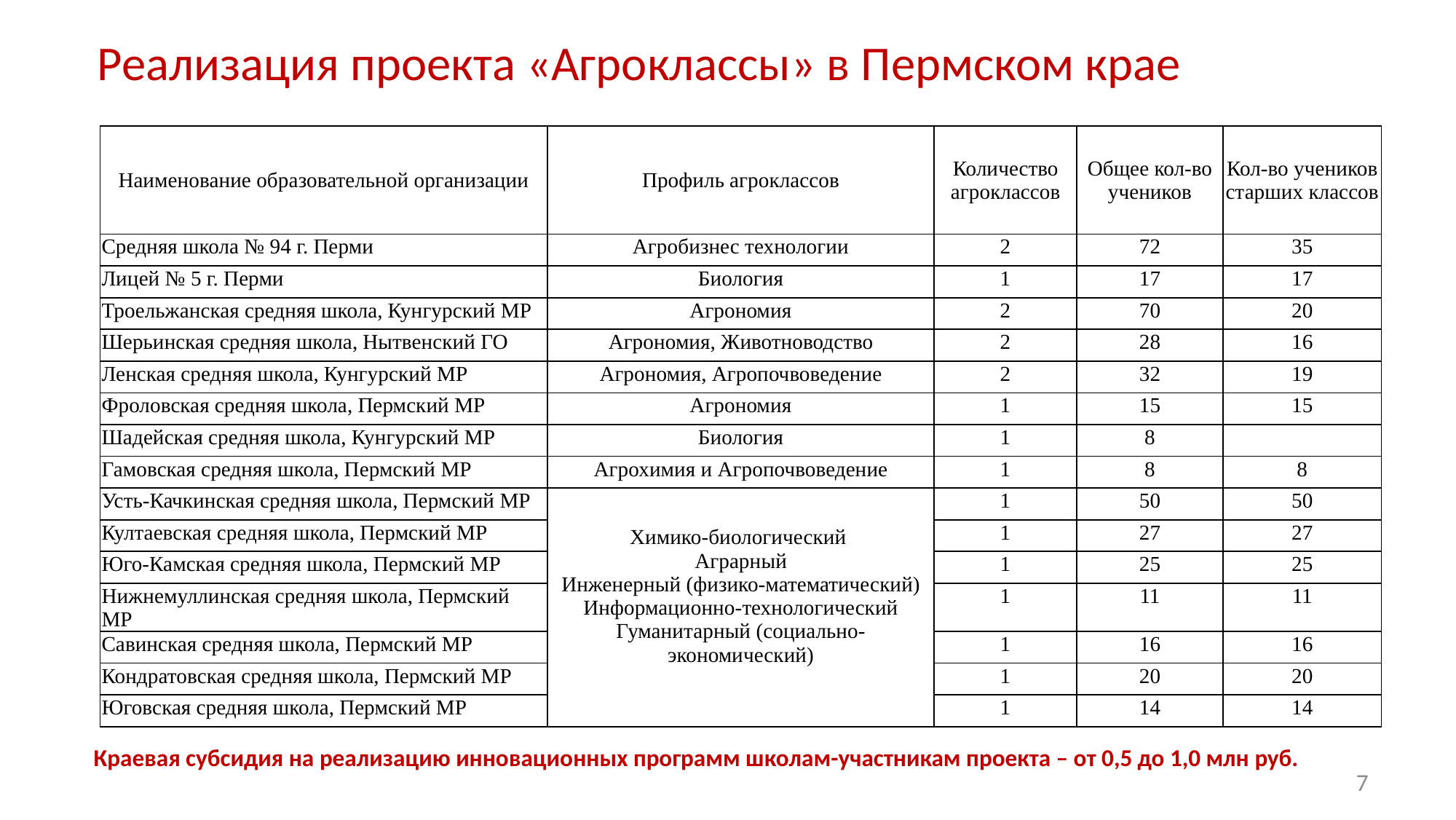

# Реализация проекта «Агроклассы» в Пермском крае
| Наименование образовательной организации | Профиль агроклассов | Количество агроклассов | Общее кол-во учеников | Кол-во учеников старших классов |
| --- | --- | --- | --- | --- |
| Средняя школа № 94 г. Перми | Агробизнес технологии | 2 | 72 | 35 |
| Лицей № 5 г. Перми | Биология | 1 | 17 | 17 |
| Троельжанская средняя школа, Кунгурский МР | Агрономия | 2 | 70 | 20 |
| Шерьинская средняя школа, Нытвенский ГО | Агрономия, Животноводство | 2 | 28 | 16 |
| Ленская средняя школа, Кунгурский МР | Агрономия, Агропочвоведение | 2 | 32 | 19 |
| Фроловская средняя школа, Пермский МР | Агрономия | 1 | 15 | 15 |
| Шадейская средняя школа, Кунгурский МР | Биология | 1 | 8 |  |
| Гамовская средняя школа, Пермский МР | Агрохимия и Агропочвоведение | 1 | 8 | 8 |
| Усть-Качкинская средняя школа, Пермский МР | Химико-биологический Аграрный Инженерный (физико-математический) Информационно-технологический Гуманитарный (социально-экономический) | 1 | 50 | 50 |
| Култаевская средняя школа, Пермский МР |  | 1 | 27 | 27 |
| Юго-Камская средняя школа, Пермский МР |  | 1 | 25 | 25 |
| Нижнемуллинская средняя школа, Пермский МР |  | 1 | 11 | 11 |
| Савинская средняя школа, Пермский МР |  | 1 | 16 | 16 |
| Кондратовская средняя школа, Пермский МР |  | 1 | 20 | 20 |
| Юговская средняя школа, Пермский МР |  | 1 | 14 | 14 |
Краевая субсидия на реализацию инновационных программ школам-участникам проекта – от 0,5 до 1,0 млн руб.
7